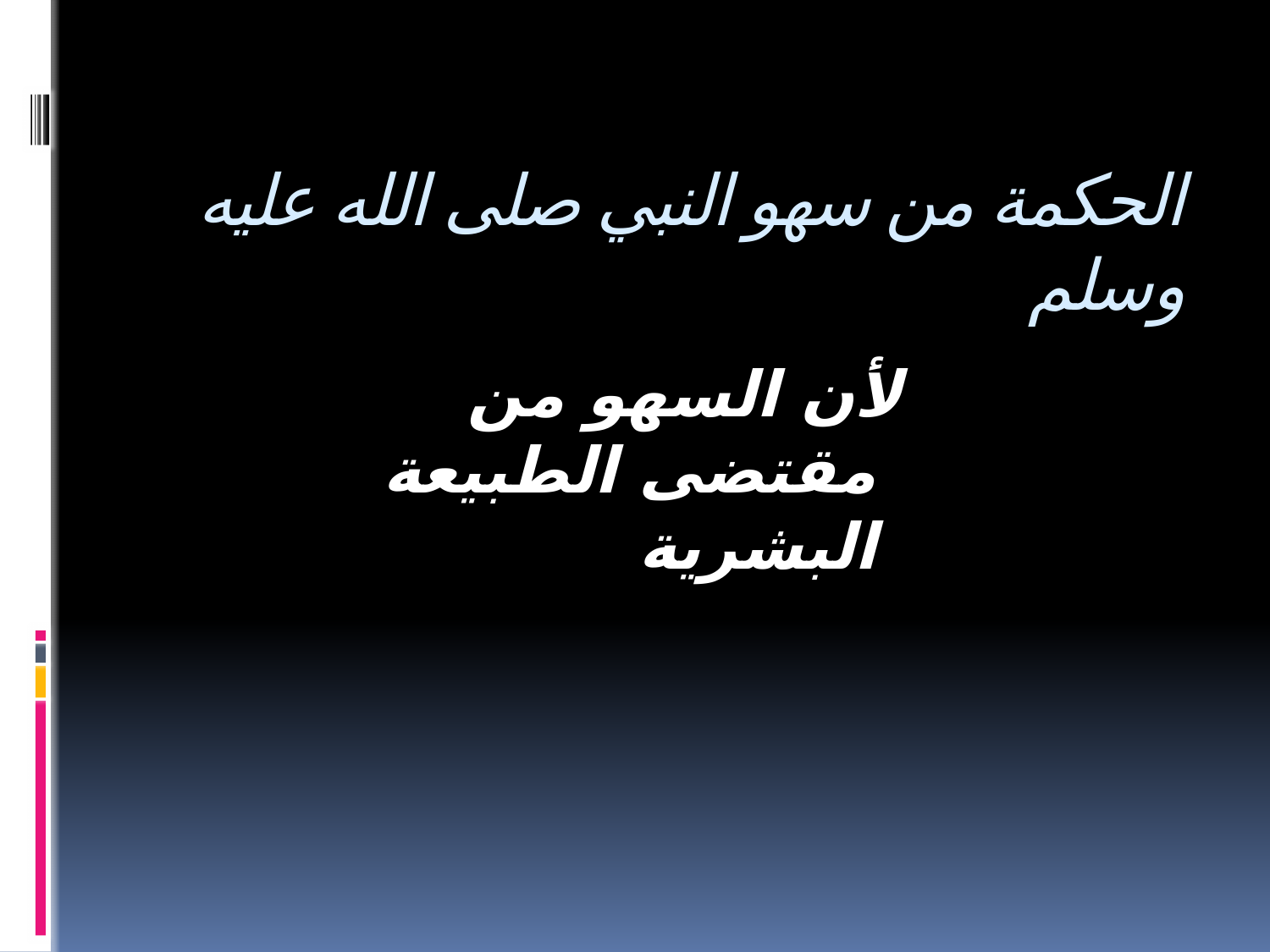

# الحكمة من سهو النبي صلى الله عليه وسلم
لأن السهو من مقتضى الطبيعة البشرية